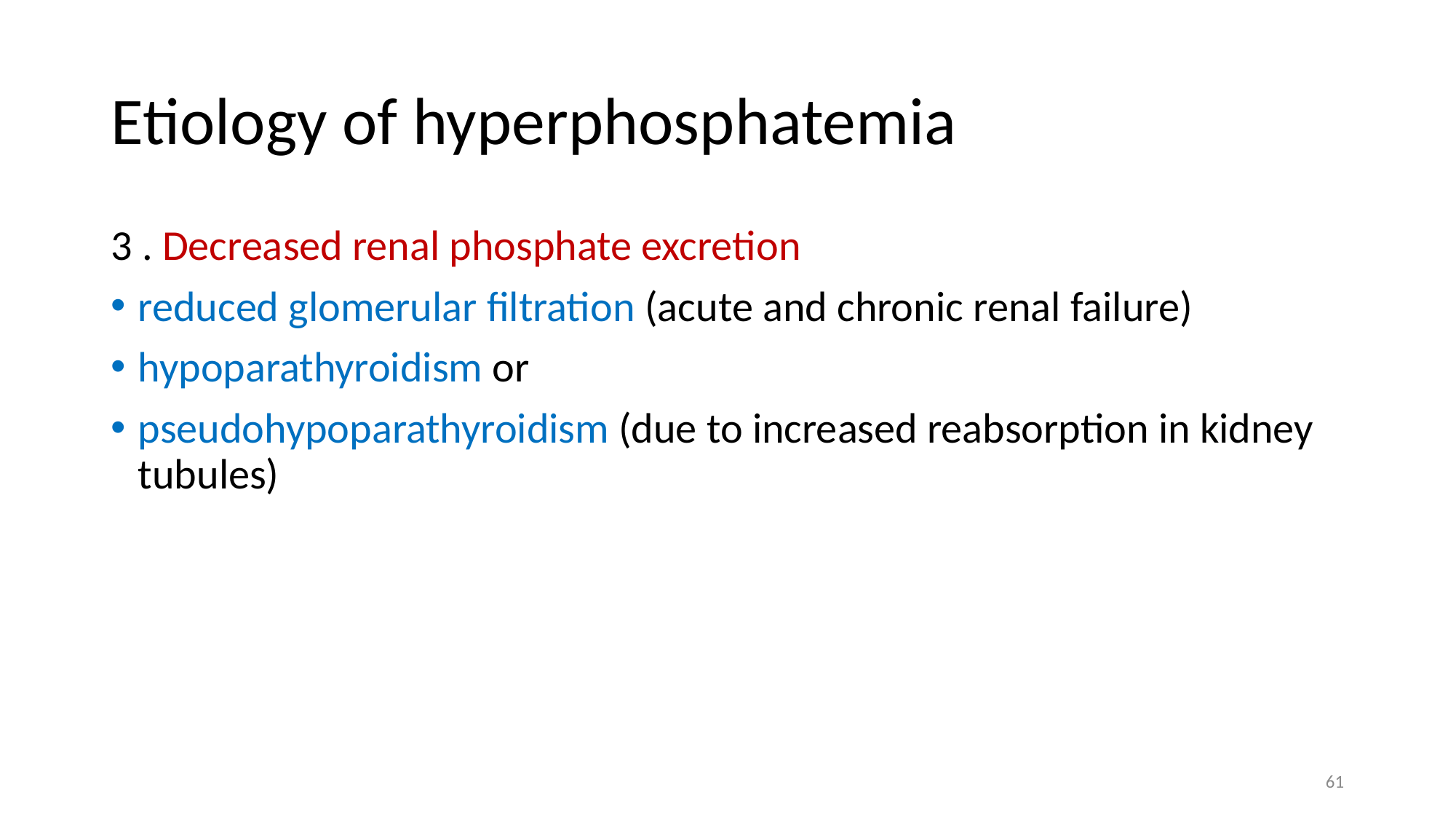

# Etiology of hyperphosphatemia
3 . Decreased renal phosphate excretion
reduced glomerular filtration (acute and chronic renal failure)
hypoparathyroidism or
pseudohypoparathyroidism (due to increased reabsorption in kidney tubules)

61